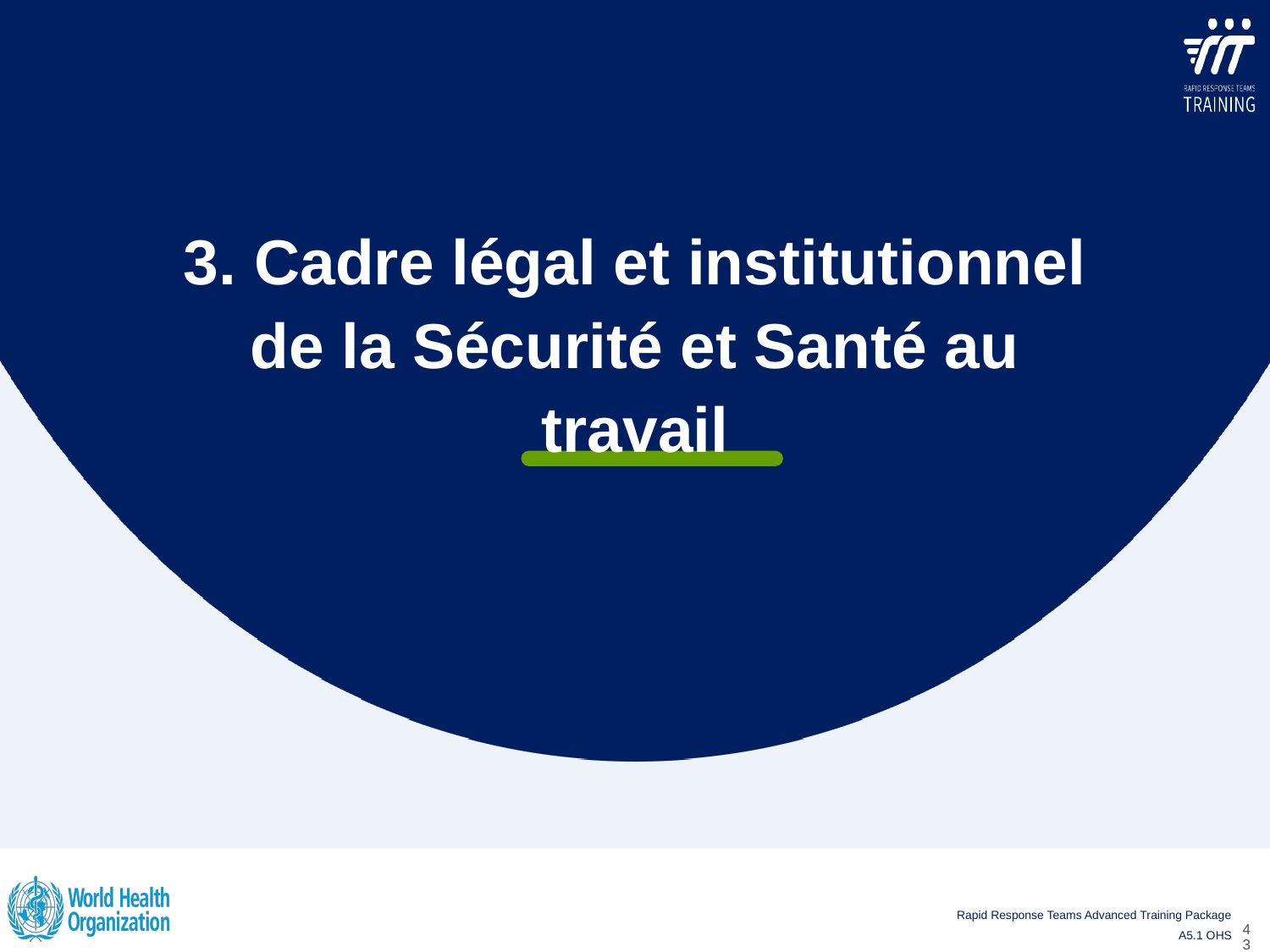

3. Cadre légal et institutionnel de la Sécurité et Santé au travail
43